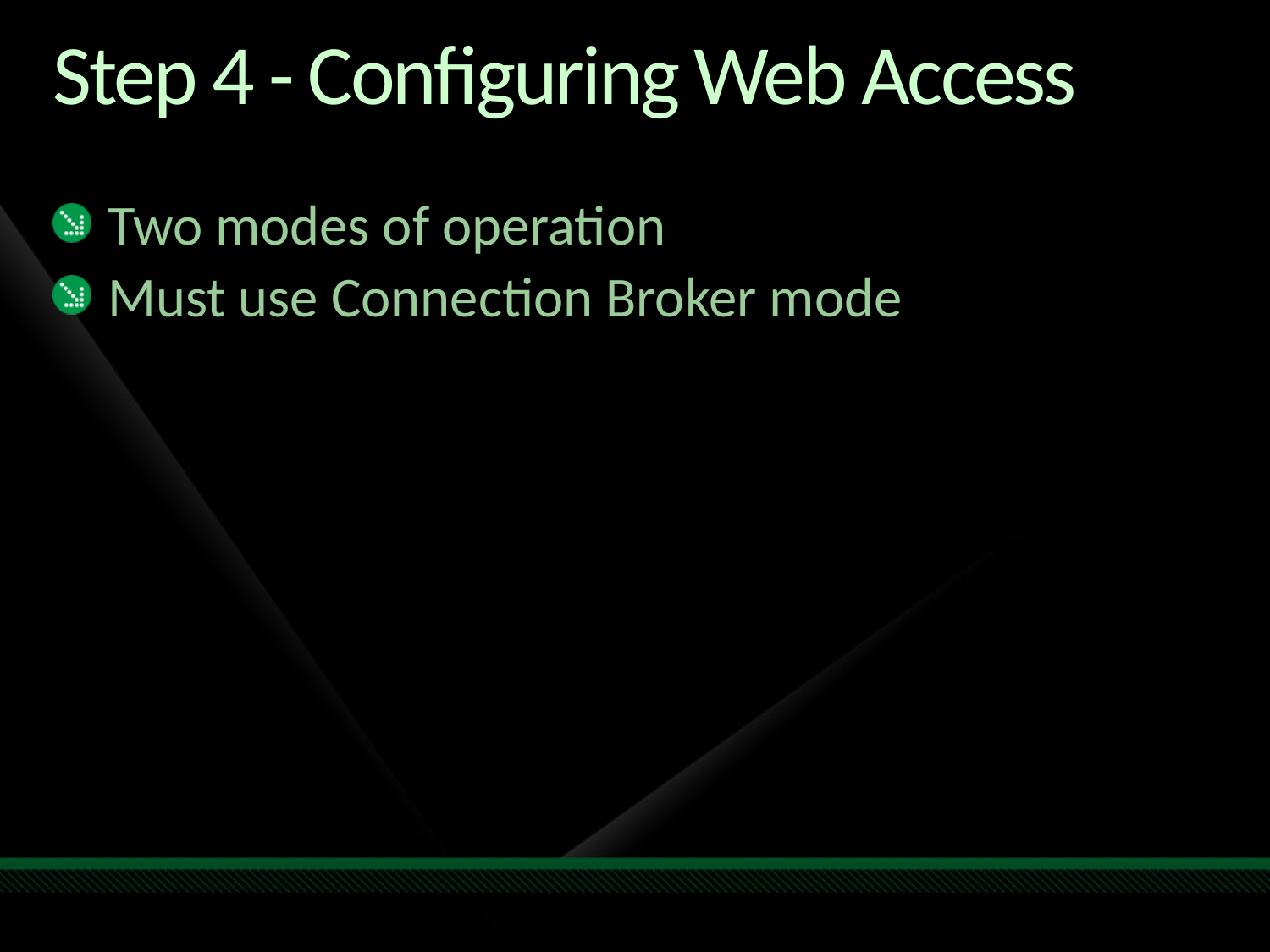

# Step 4 - Configuring Web Access
Two modes of operation
Must use Connection Broker mode